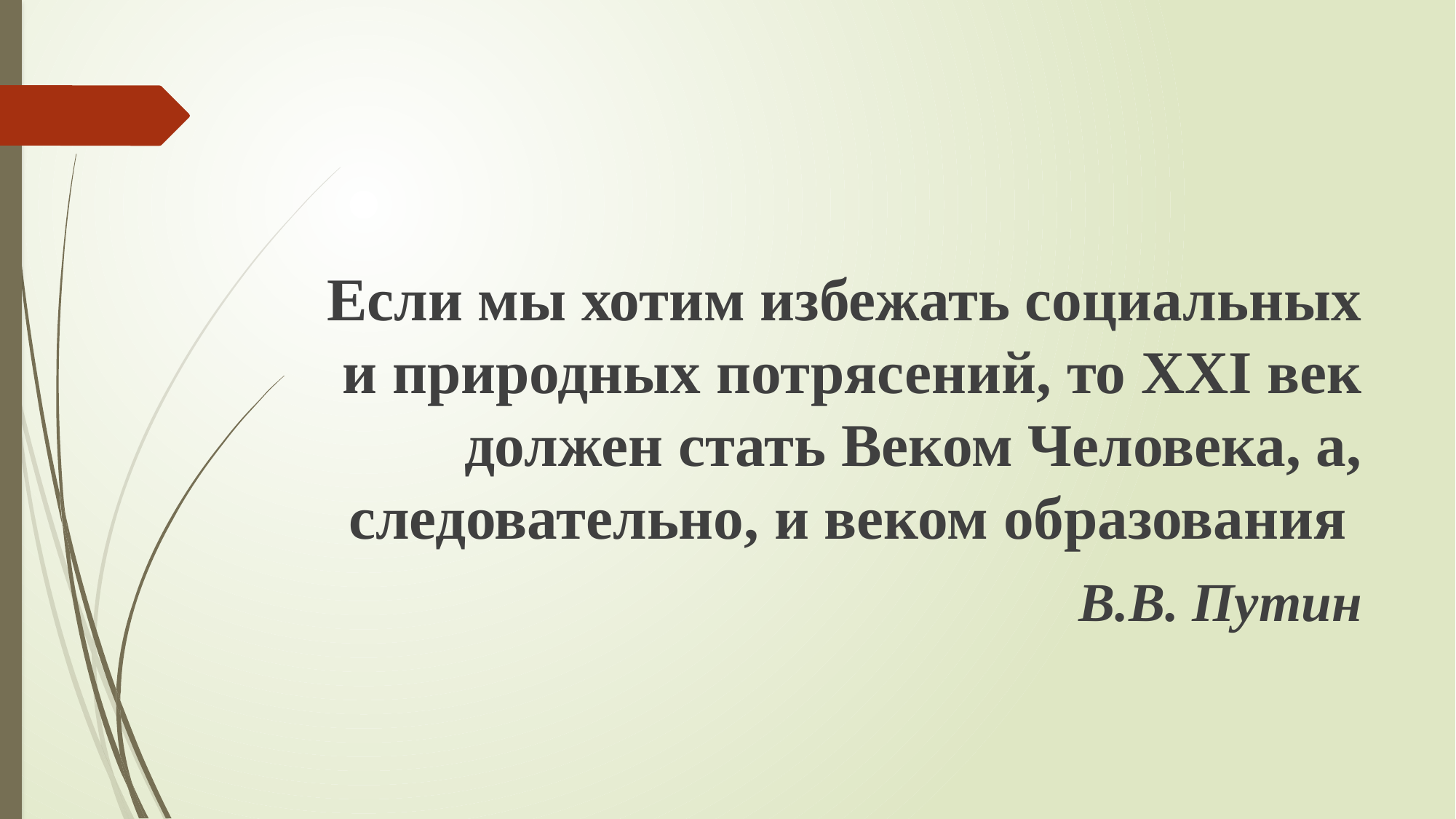

#
Если мы хотим избежать социальных и природных потрясений, то ΧΧΙ век должен стать Веком Человека, а, следовательно, и веком образования
В.В. Путин